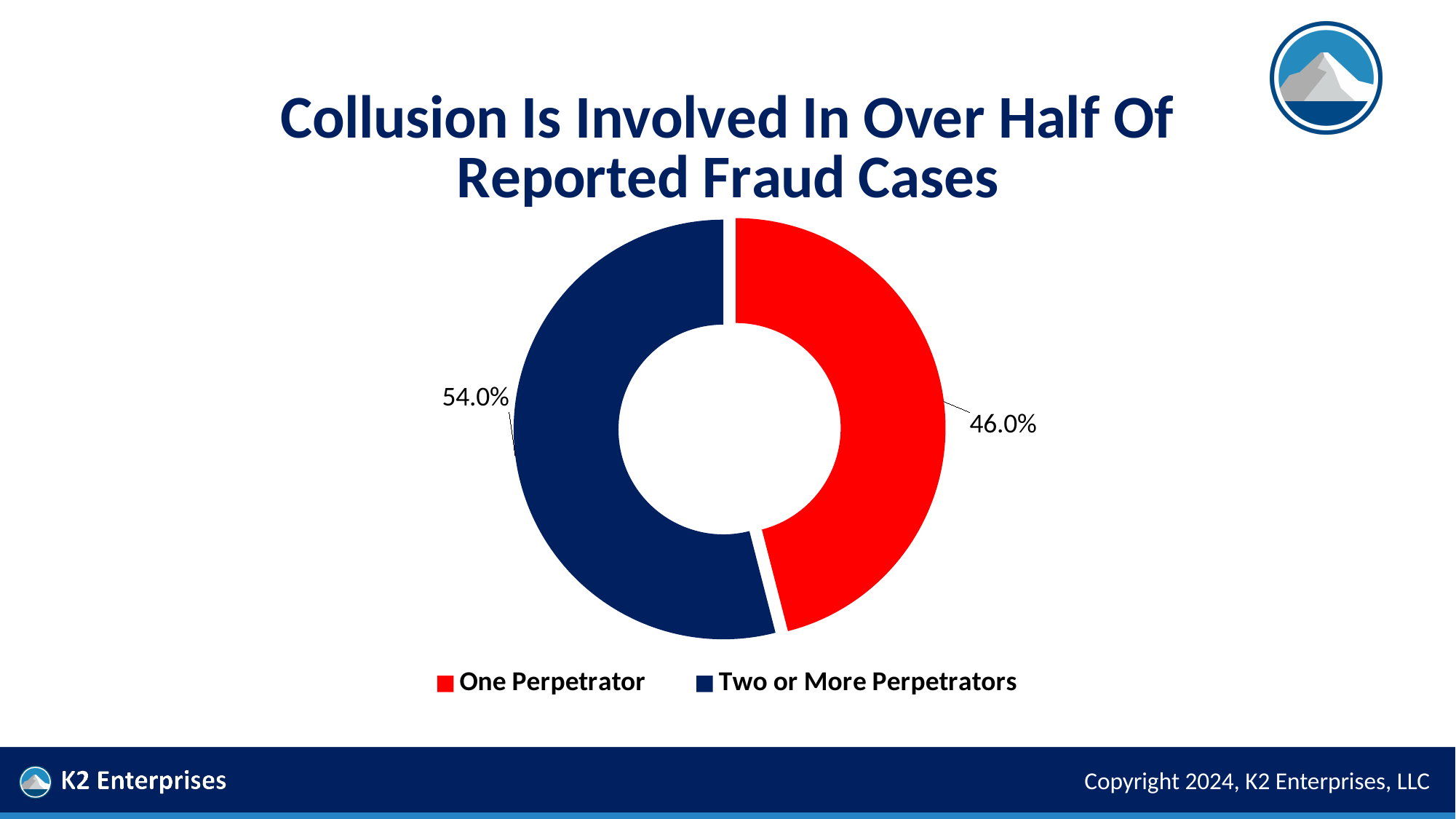

### Chart: Collusion Is Involved In Over Half Of Reported Fraud Cases

| Category | Number of Perpetrators |
|---|---|
| One Perpetrator | 0.46 |
| Two or More Perpetrators | 0.54 |